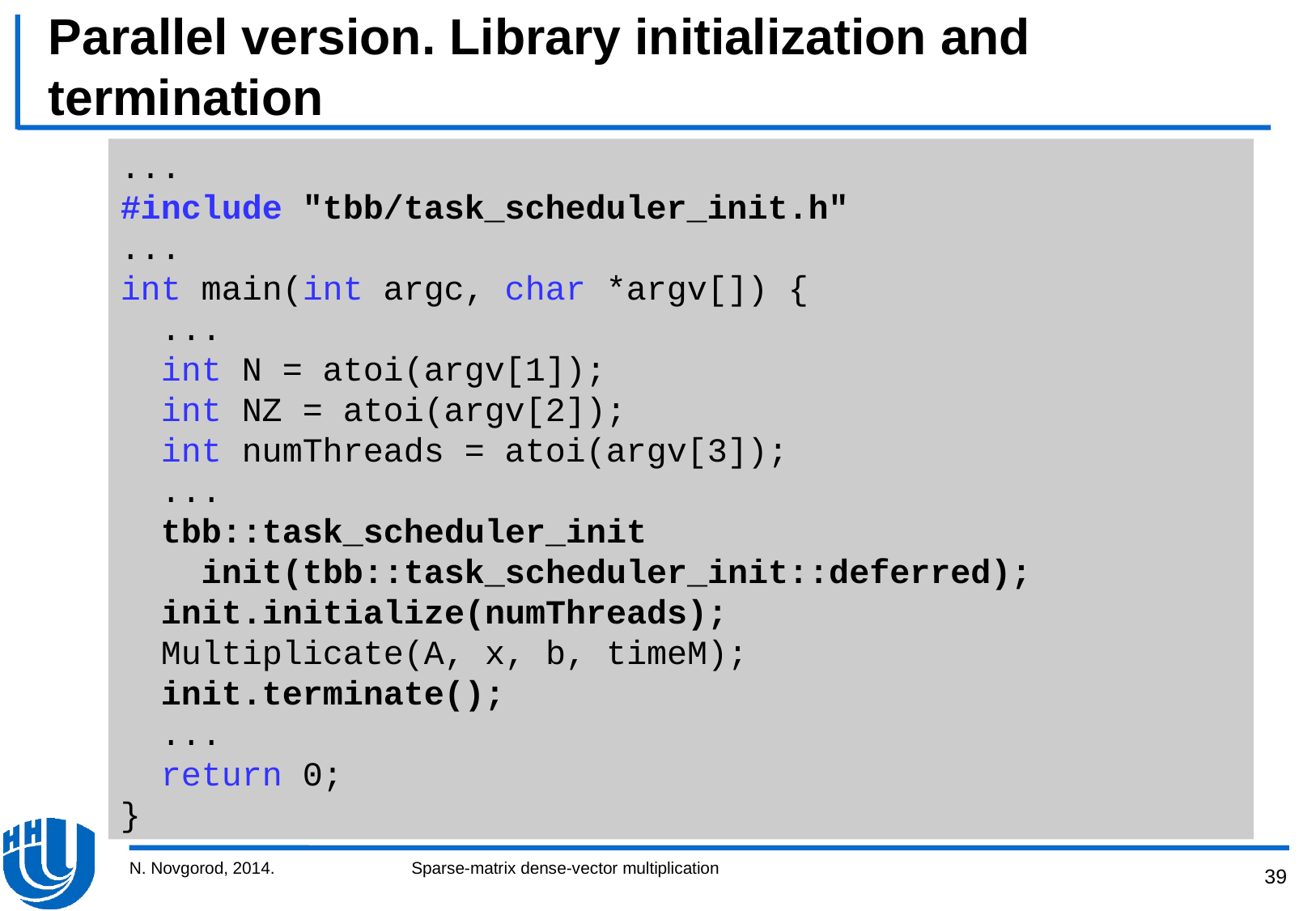

# Parallel version. Library initialization and termination
...
#include "tbb/task_scheduler_init.h"
...
int main(int argc, char *argv[]) {
  ...
  int N = atoi(argv[1]);
  int NZ = atoi(argv[2]);
  int numThreads = atoi(argv[3]);
  ...
  tbb::task_scheduler_init
    init(tbb::task_scheduler_init::deferred);
  init.initialize(numThreads);
  Multiplicate(A, x, b, timeM);
  init.terminate();
  ...
  return 0;
}
N. Novgorod, 2014.
Sparse-matrix dense-vector multiplication